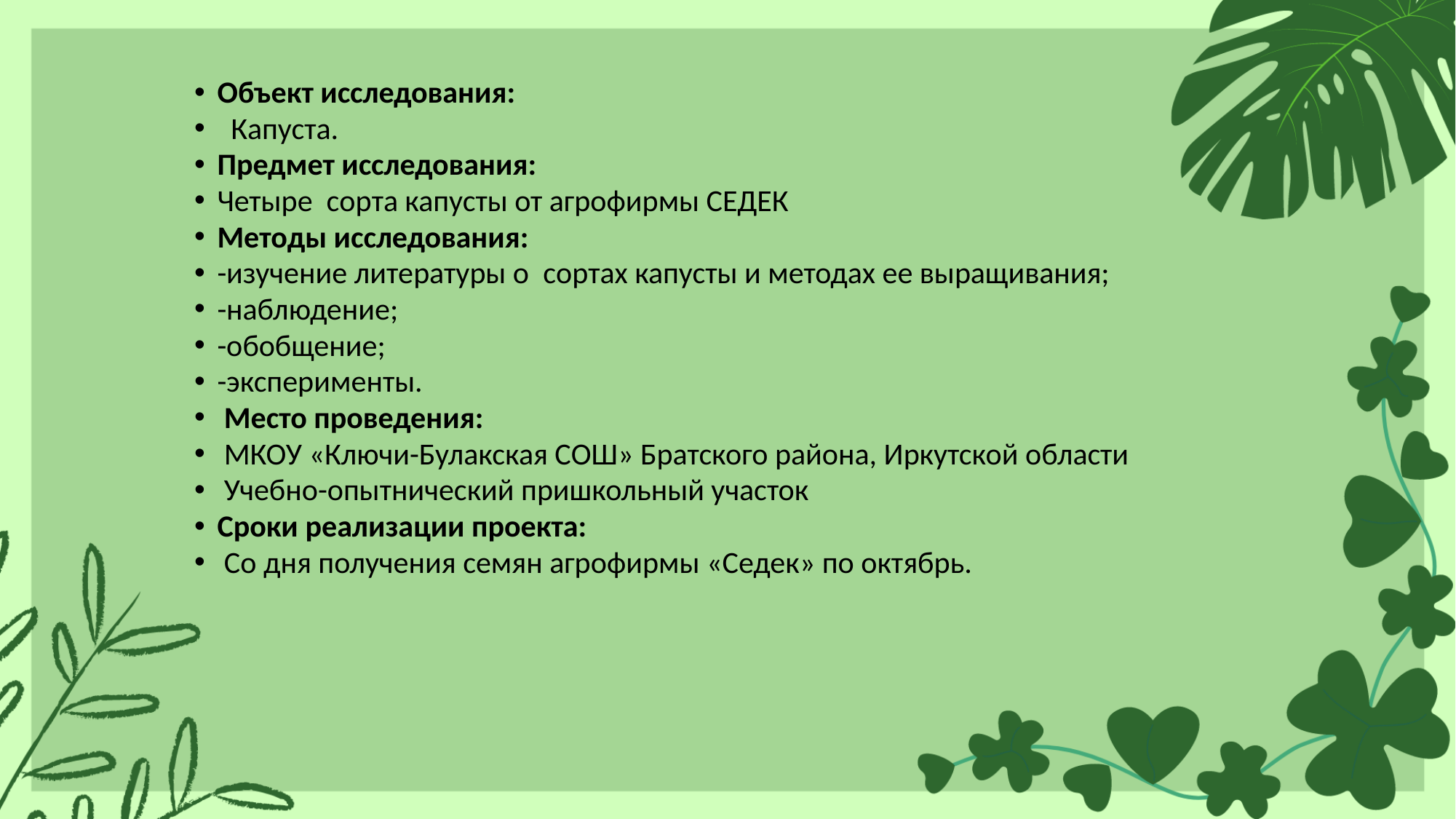

Объект исследования:
  Капуста.
Предмет исследования:
Четыре  сорта капусты от агрофирмы СЕДЕК
Методы исследования:
-изучение литературы о  сортах капусты и методах ее выращивания;
-наблюдение;
-обобщение;
-эксперименты.
 Место проведения:
 МКОУ «Ключи-Булакская СОШ» Братского района, Иркутской области
 Учебно-опытнический пришкольный участок
Сроки реализации проекта:
 Со дня получения семян агрофирмы «Седек» по октябрь.